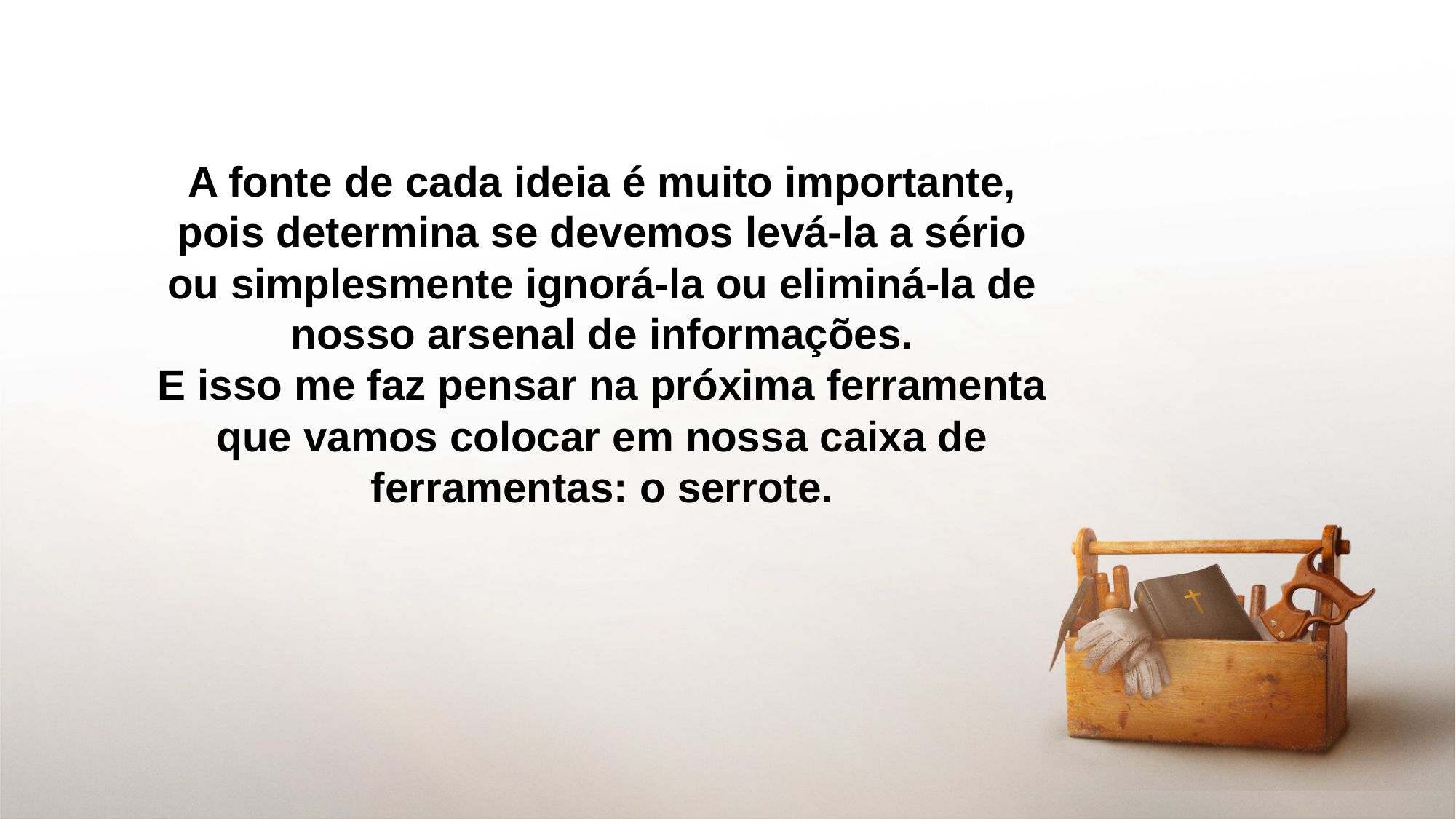

A fonte de cada ideia é muito importante, pois determina se devemos levá-la a sério ou simplesmente ignorá-la ou eliminá-la de nosso arsenal de informações.
E isso me faz pensar na próxima ferramenta que vamos colocar em nossa caixa de ferramentas: o serrote.